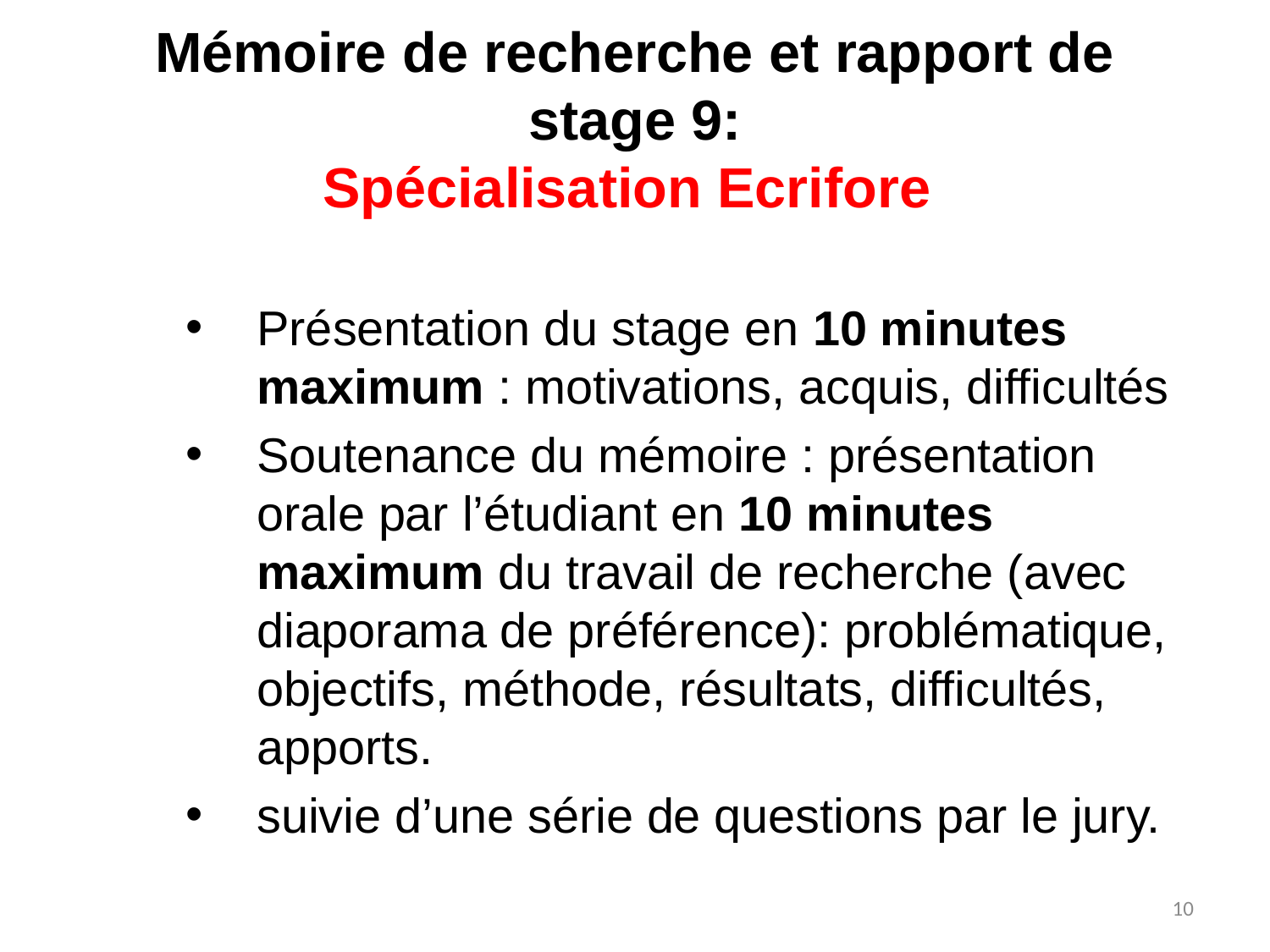

# Mémoire de recherche et rapport de stage 9: Spécialisation Ecrifore

Présentation du stage en 10 minutes maximum : motivations, acquis, difficultés
Soutenance du mémoire : présentation orale par l’étudiant en 10 minutes maximum du travail de recherche (avec diaporama de préférence): problématique, objectifs, méthode, résultats, difficultés, apports.
suivie d’une série de questions par le jury.

10